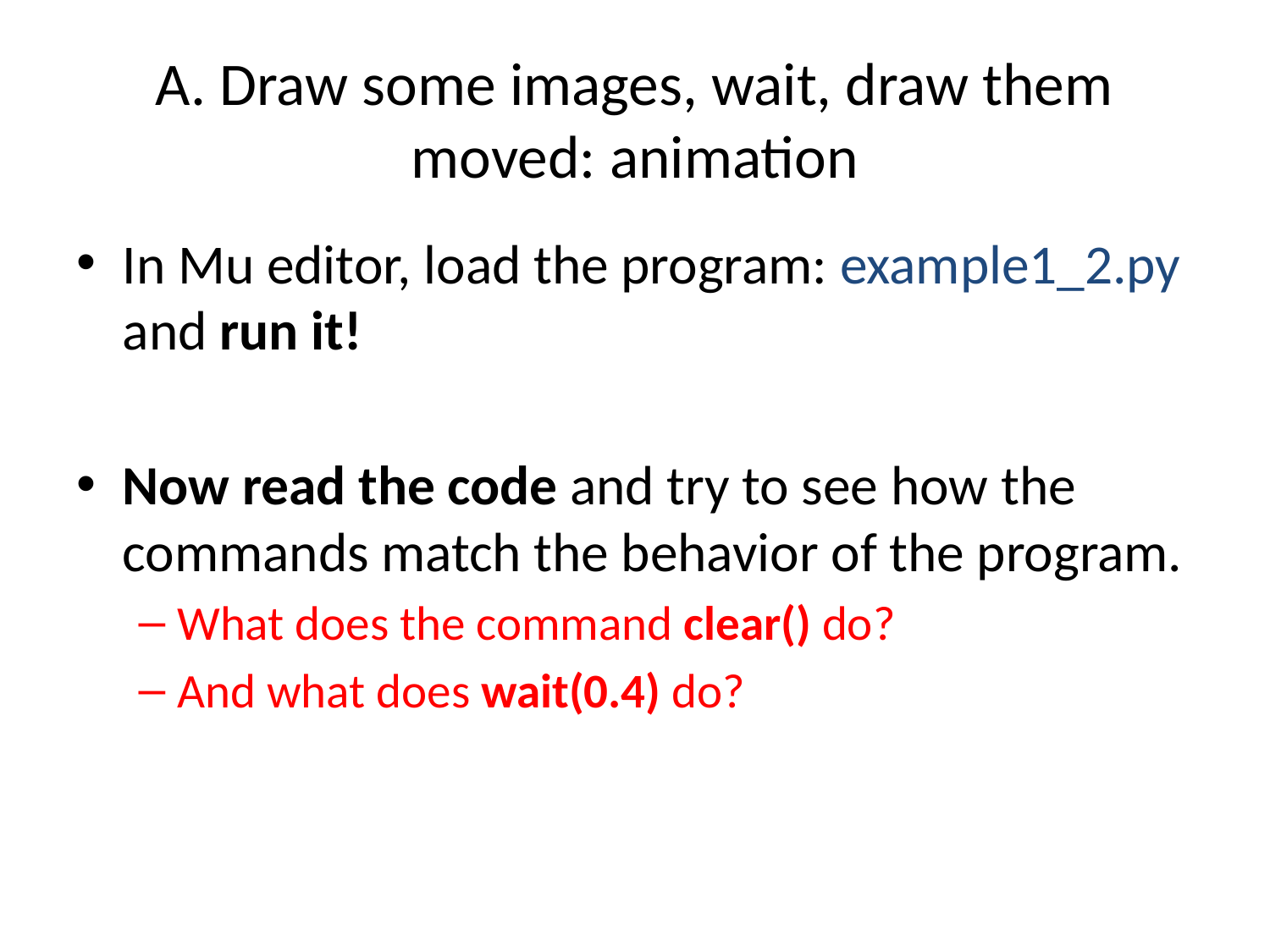

# A. Draw some images, wait, draw them moved: animation
In Mu editor, load the program: example1_2.py
and run it!

Now read the code and try to see how the commands match the behavior of the program.
What does the command clear() do?
And what does wait(0.4) do?